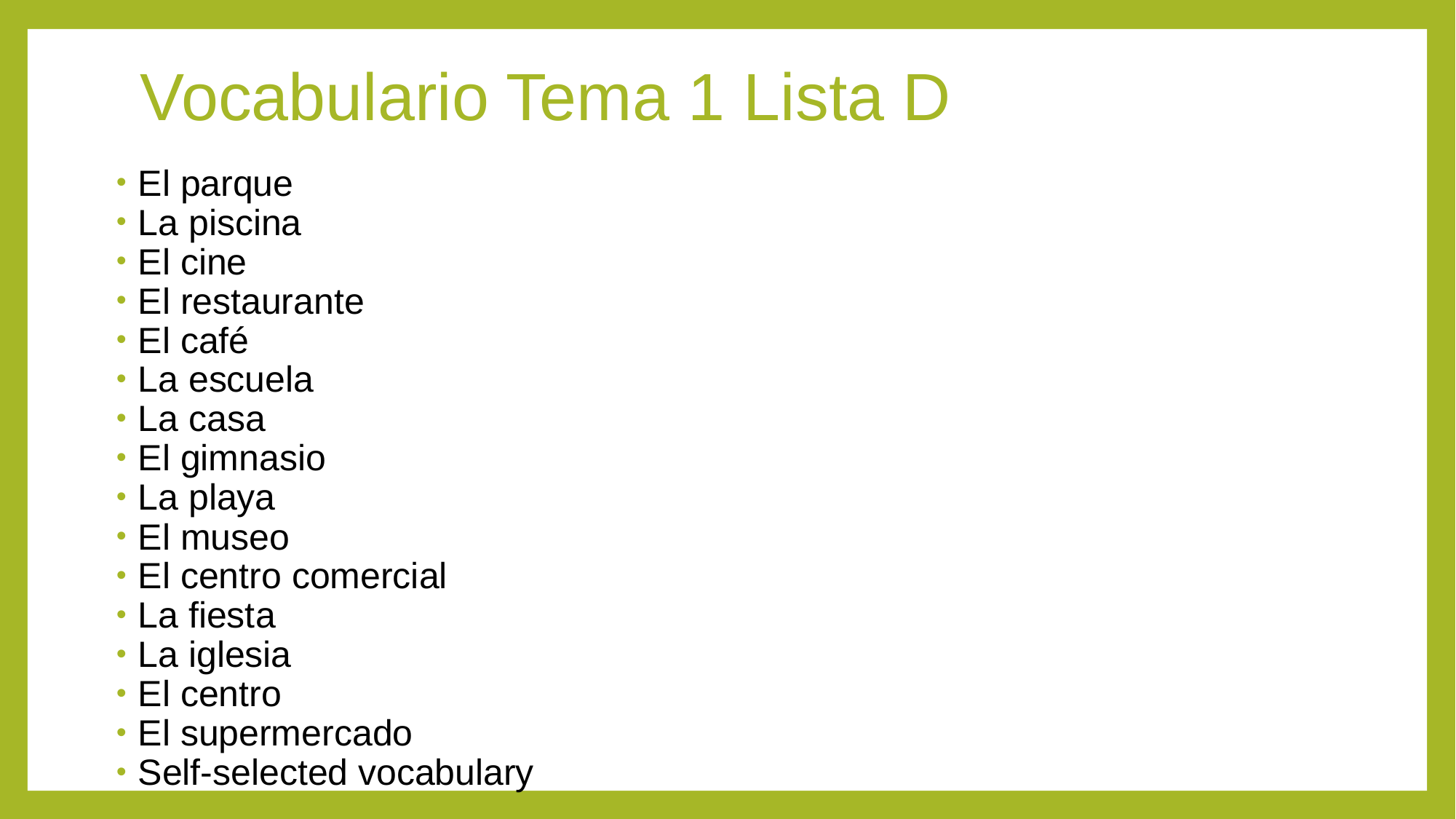

# Vocabulario Tema 1 Lista D
El parque
La piscina
El cine
El restaurante
El café
La escuela
La casa
El gimnasio
La playa
El museo
El centro comercial
La fiesta
La iglesia
El centro
El supermercado
Self-selected vocabulary